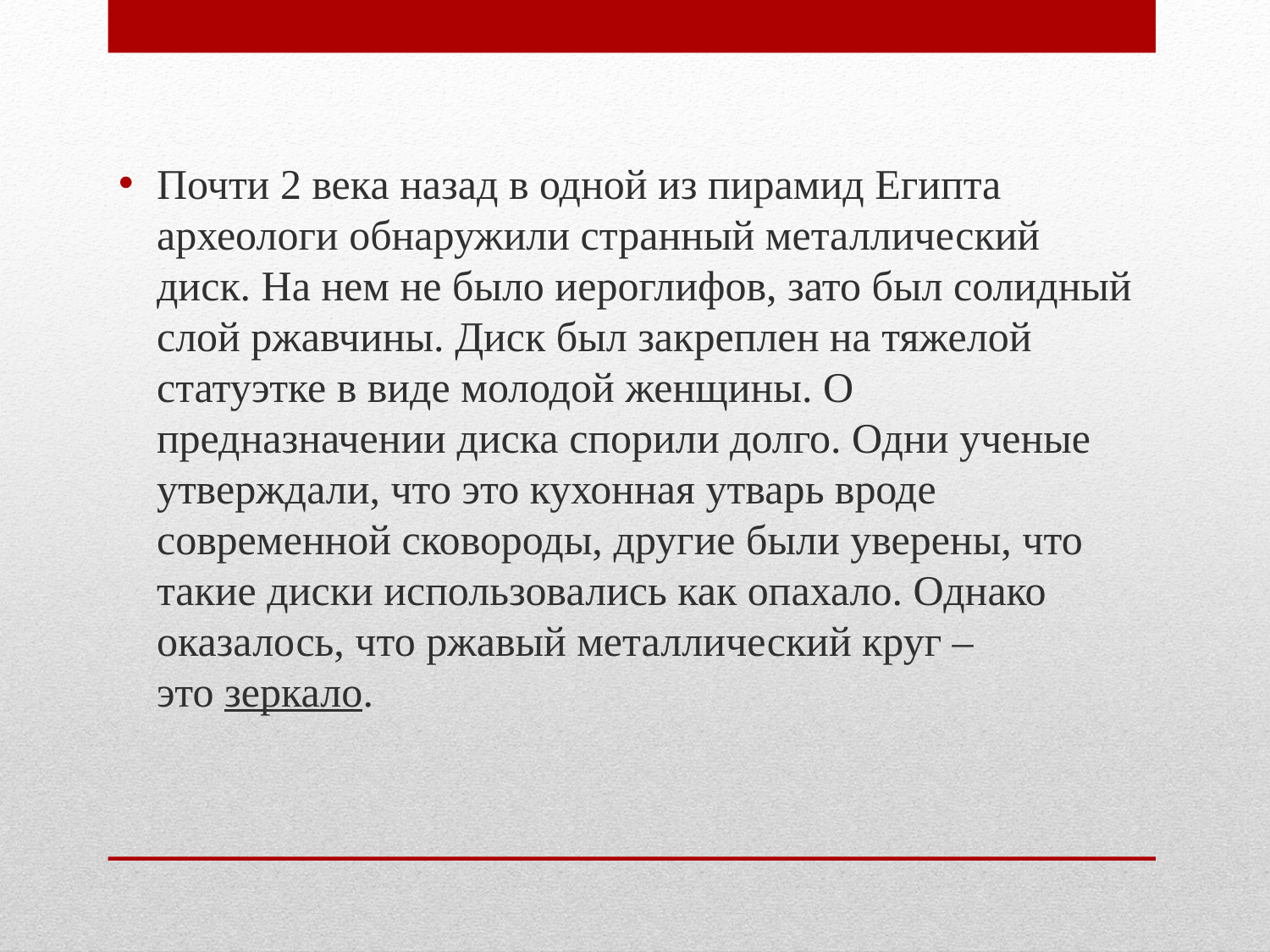

Почти 2 века назад в одной из пирамид Египта археологи обнаружили странный металлический диск. На нем не было иероглифов, зато был солидный слой ржавчины. Диск был закреплен на тяжелой статуэтке в виде молодой женщины. О предназначении диска спорили долго. Одни ученые утверждали, что это кухонная утварь вроде современной сковороды, другие были уверены, что такие диски использовались как опахало. Однако оказалось, что ржавый металлический круг – это зеркало.